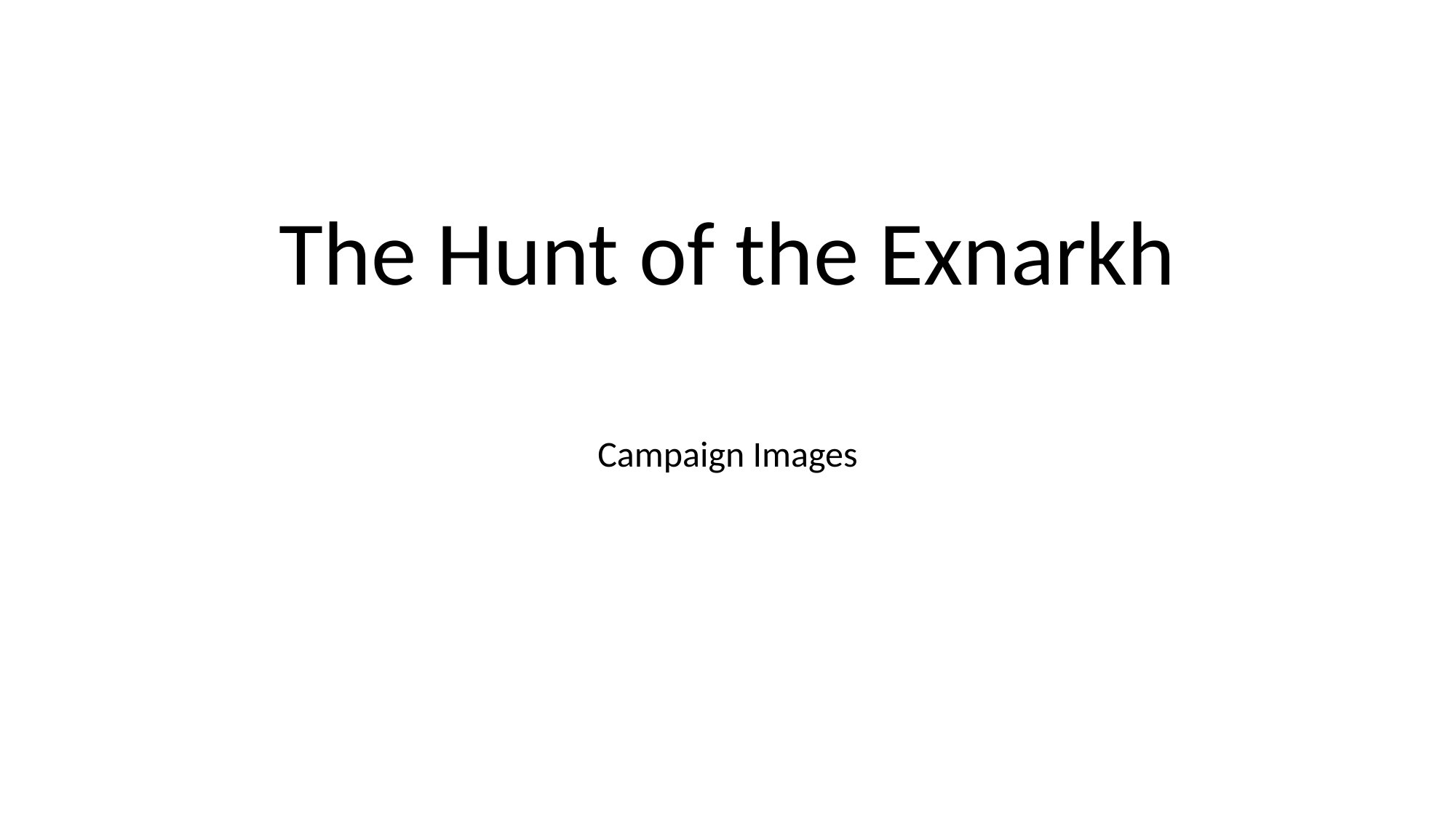

# The Hunt of the Exnarkh
Campaign Images